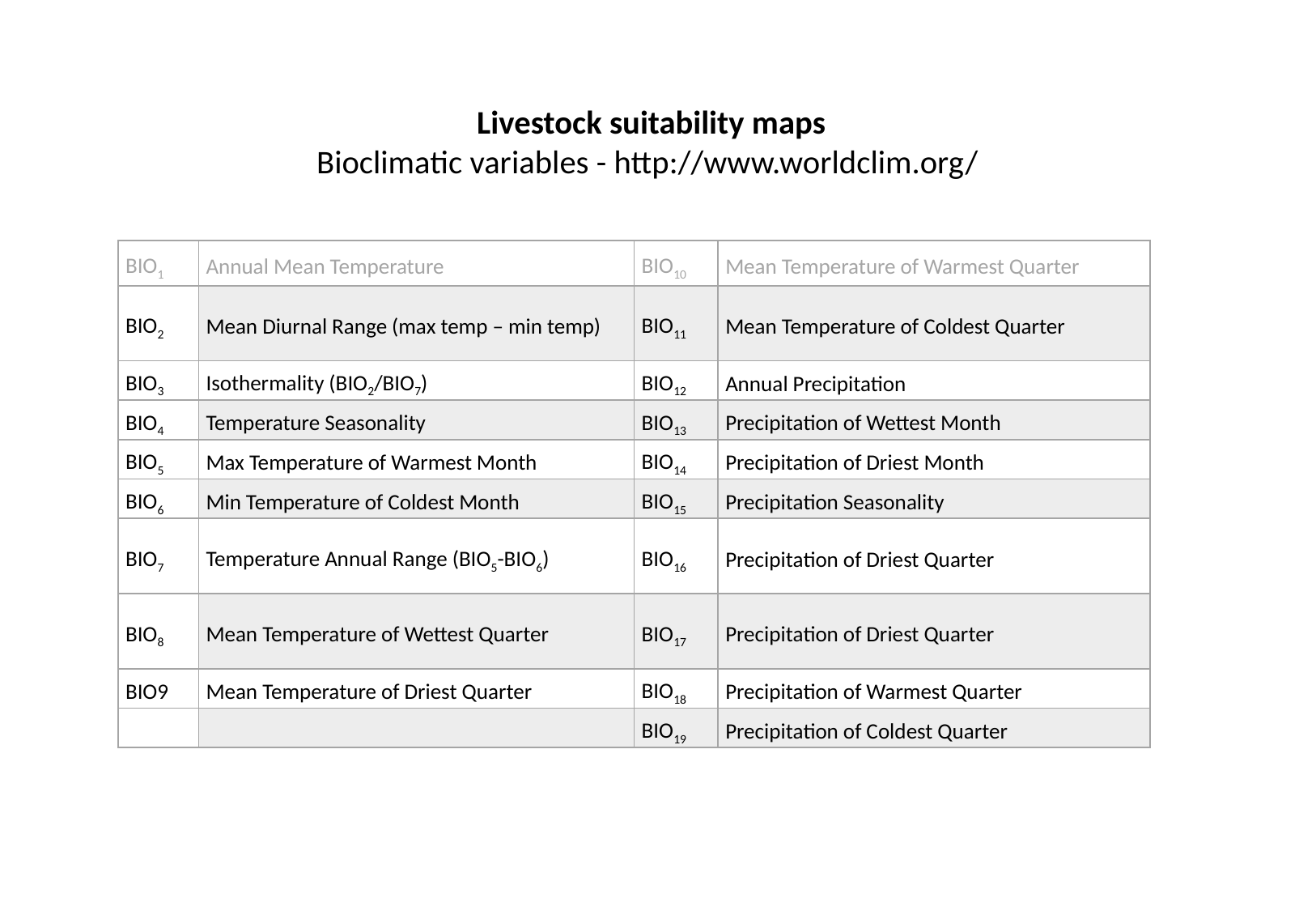

Livestock suitability maps
Bioclimatic variables - http://www.worldclim.org/
| BIO1 | Annual Mean Temperature | BIO10 | Mean Temperature of Warmest Quarter |
| --- | --- | --- | --- |
| BIO2 | Mean Diurnal Range (max temp – min temp) | BIO11 | Mean Temperature of Coldest Quarter |
| BIO3 | Isothermality (BIO2/BIO7) | BIO12 | Annual Precipitation |
| BIO4 | Temperature Seasonality | BIO13 | Precipitation of Wettest Month |
| BIO5 | Max Temperature of Warmest Month | BIO14 | Precipitation of Driest Month |
| BIO6 | Min Temperature of Coldest Month | BIO15 | Precipitation Seasonality |
| BIO7 | Temperature Annual Range (BIO5-BIO6) | BIO16 | Precipitation of Driest Quarter |
| BIO8 | Mean Temperature of Wettest Quarter | BIO17 | Precipitation of Driest Quarter |
| BIO9 | Mean Temperature of Driest Quarter | BIO18 | Precipitation of Warmest Quarter |
|  |  | BIO19 | Precipitation of Coldest Quarter |